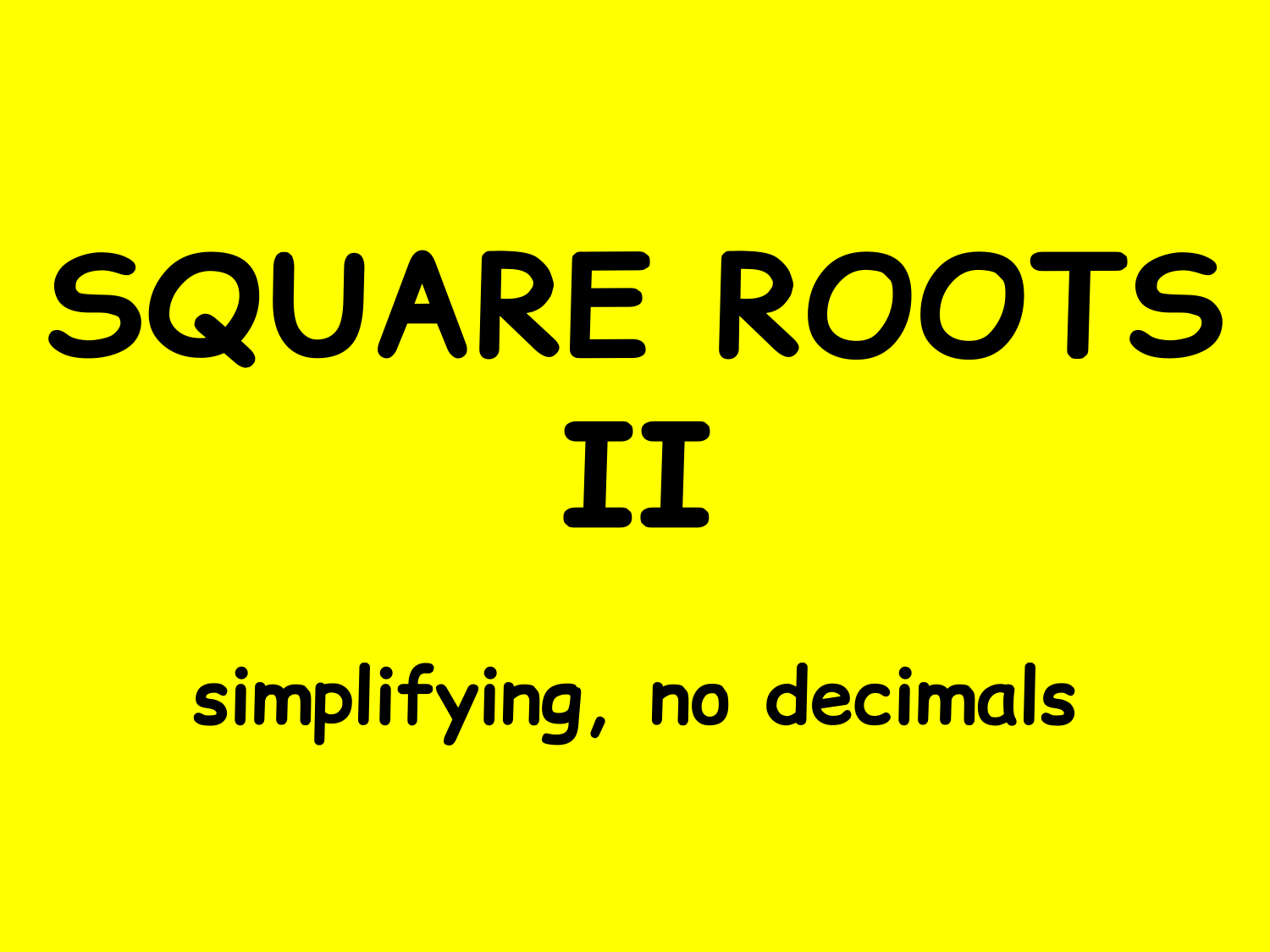

# SQUARE ROOTS II simplifying, no decimals